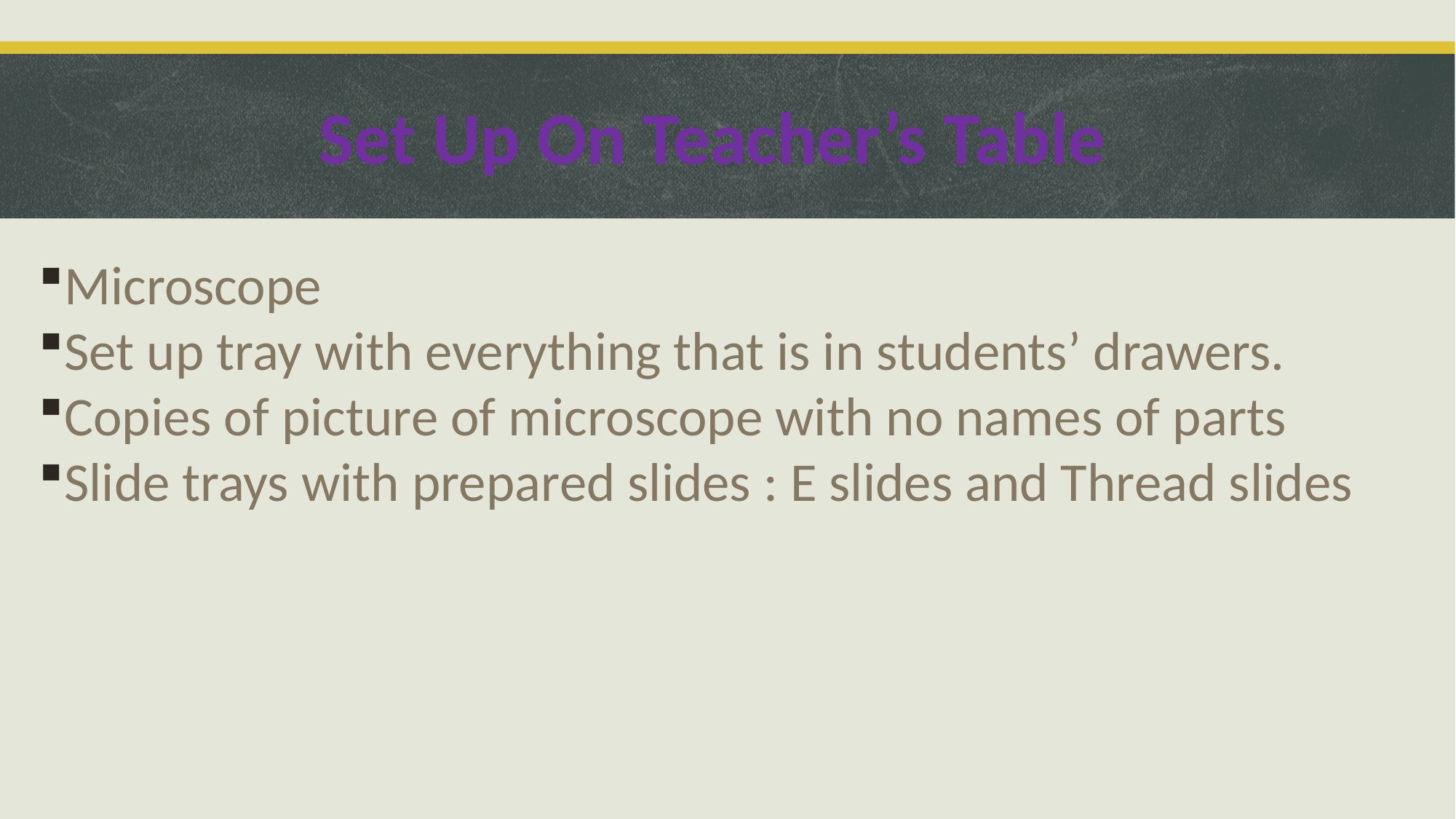

# Set Up On Teacher’s Table
Microscope
Set up tray with everything that is in students’ drawers.
Copies of picture of microscope with no names of parts
Slide trays with prepared slides : E slides and Thread slides